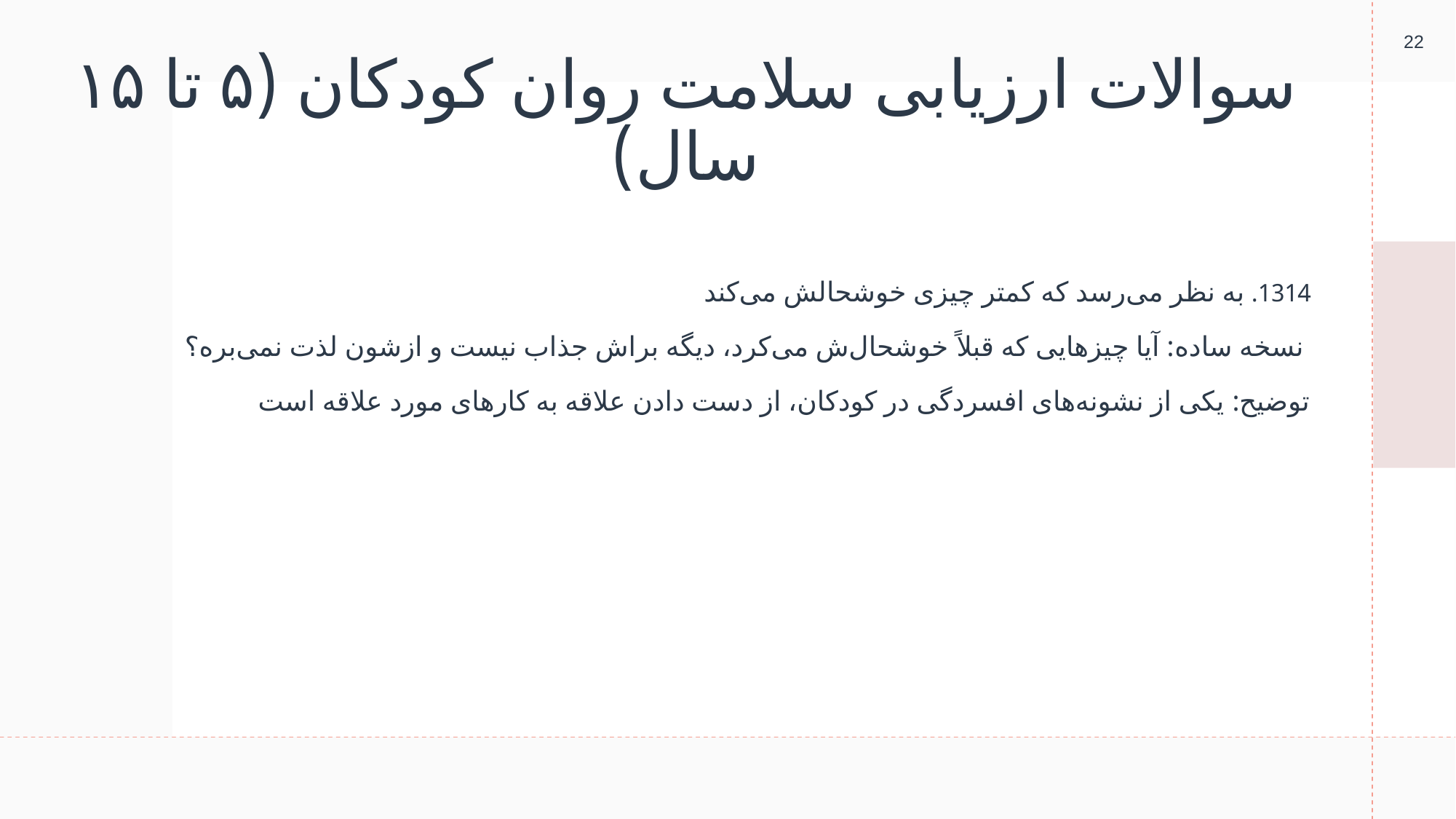

22
# سوالات ارزیابی سلامت روان کودکان (۵ تا ۱۵ سال)
1314. به نظر می‌رسد که کمتر چیزی خوشحالش می‌کند
 نسخه ساده: آیا چیزهایی که قبلاً خوشحال‌ش می‌کرد، دیگه براش جذاب نیست و ازشون لذت نمی‌بره؟
توضیح: یکی از نشونه‌های افسردگی در کودکان، از دست دادن علاقه به کارهای مورد علاقه است